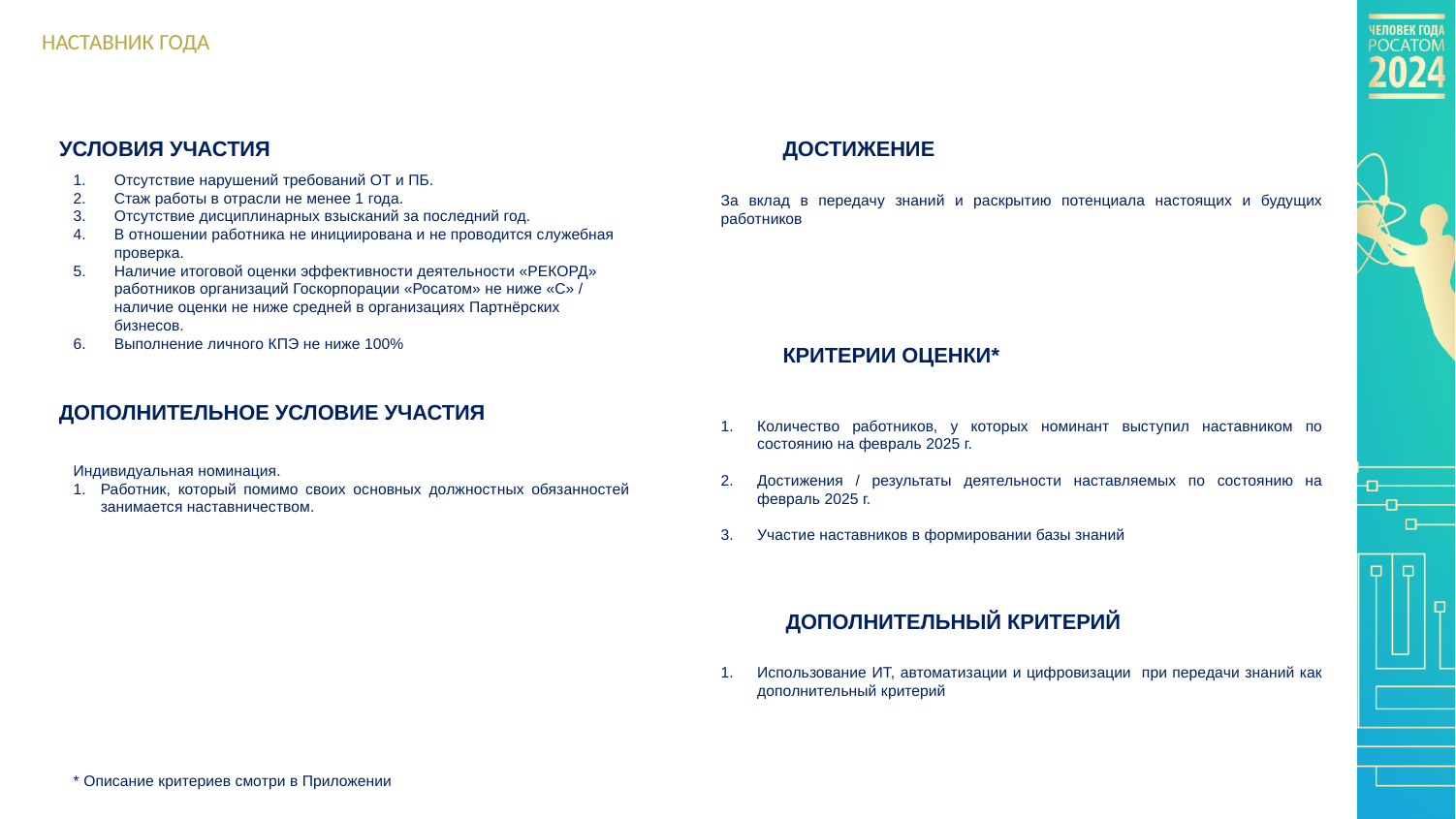

НАСТАВНИК ГОДА
ДОСТИЖЕНИЕ
УСЛОВИЯ УЧАСТИЯ
Отсутствие нарушений требований ОТ и ПБ.
Стаж работы в отрасли не менее 1 года.
Отсутствие дисциплинарных взысканий за последний год.
В отношении работника не инициирована и не проводится служебная проверка.
Наличие итоговой оценки эффективности деятельности «РЕКОРД» работников организаций Госкорпорации «Росатом» не ниже «С» / наличие оценки не ниже средней в организациях Партнёрских бизнесов.
Выполнение личного КПЭ не ниже 100%
За вклад в передачу знаний и раскрытию потенциала настоящих и будущих работников
КРИТЕРИИ ОЦЕНКИ*
ДОПОЛНИТЕЛЬНОЕ УСЛОВИЕ УЧАСТИЯ
Количество работников, у которых номинант выступил наставником по состоянию на февраль 2025 г.

Достижения / результаты деятельности наставляемых по состоянию на февраль 2025 г.

Участие наставников в формировании базы знаний
Индивидуальная номинация.
Работник, который помимо своих основных должностных обязанностей занимается наставничеством.
ДОПОЛНИТЕЛЬНЫЙ КРИТЕРИЙ
Использование ИТ, автоматизации и цифровизации  при передачи знаний как дополнительный критерий

* Описание критериев смотри в Приложении